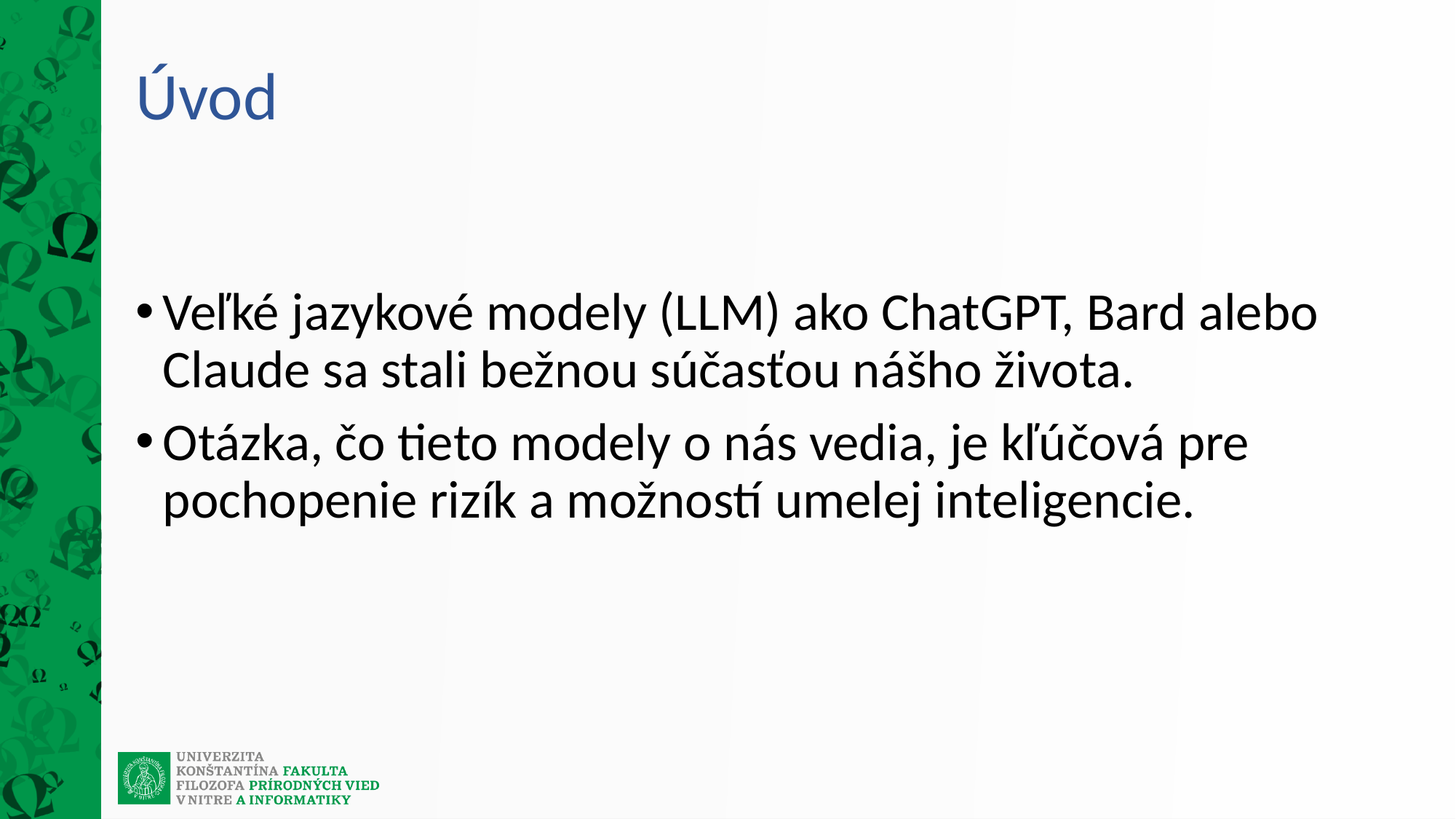

# Úvod

Veľké jazykové modely (LLM) ako ChatGPT, Bard alebo Claude sa stali bežnou súčasťou nášho života.
Otázka, čo tieto modely o nás vedia, je kľúčová pre pochopenie rizík a možností umelej inteligencie.